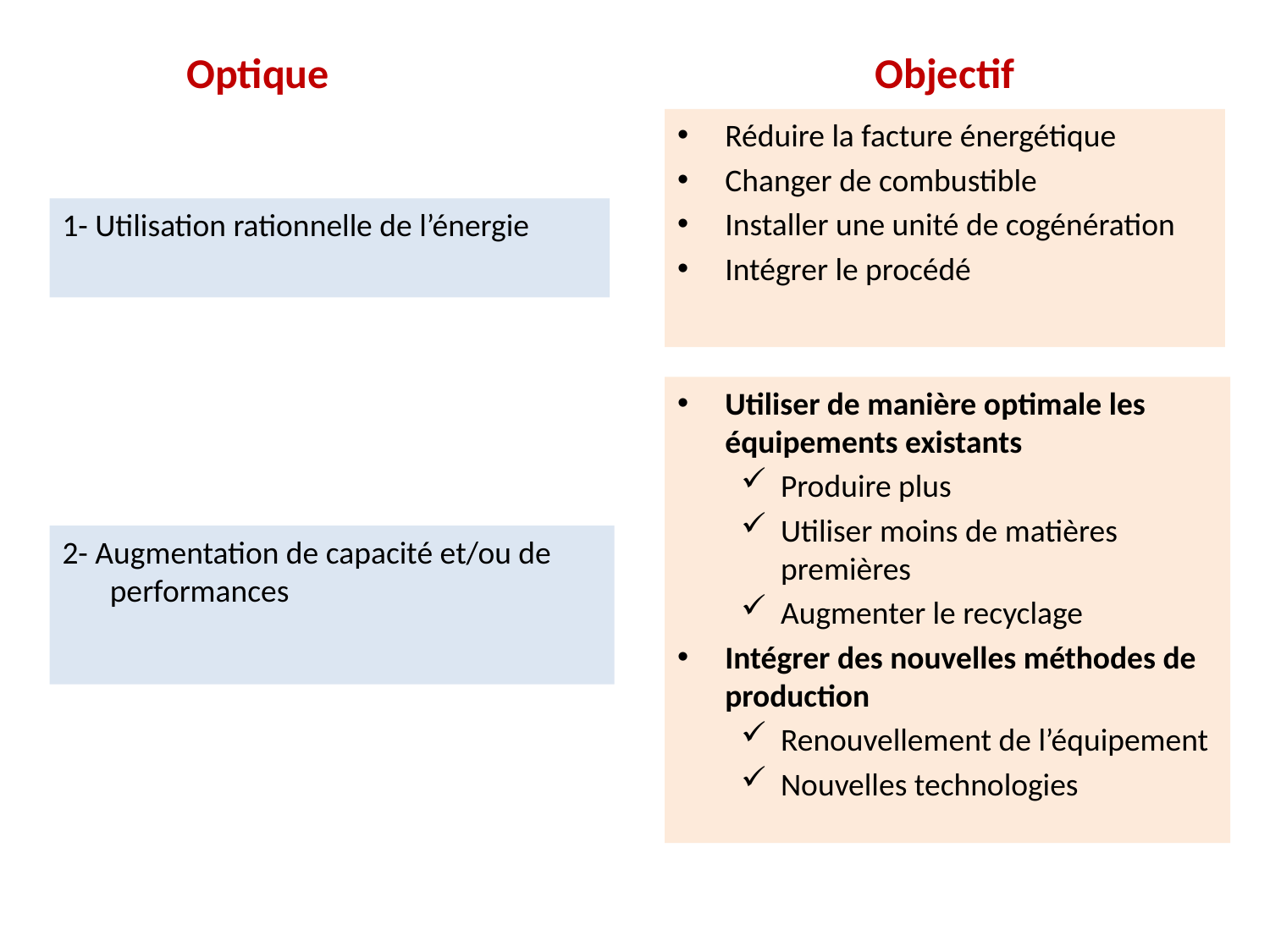

Optique
Objectif
Réduire la facture énergétique
Changer de combustible
Installer une unité de cogénération
Intégrer le procédé
1- Utilisation rationnelle de l’énergie
Utiliser de manière optimale les équipements existants
Produire plus
Utiliser moins de matières premières
Augmenter le recyclage
Intégrer des nouvelles méthodes de production
Renouvellement de l’équipement
Nouvelles technologies
2- Augmentation de capacité et/ou de performances